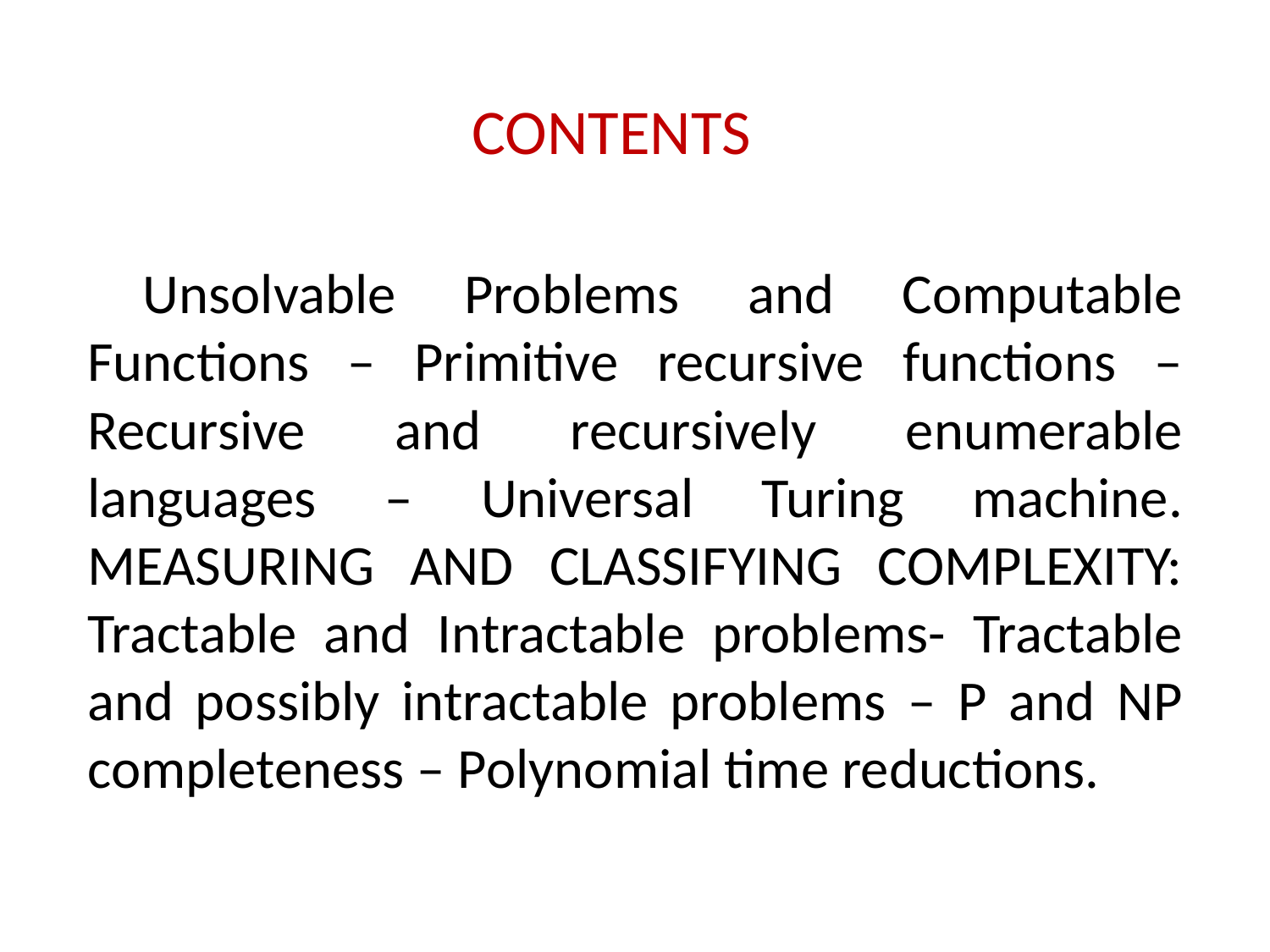

CONTENTS

 	Unsolvable Problems and Computable Functions – Primitive recursive functions – Recursive and recursively enumerable languages – Universal Turing machine. MEASURING AND CLASSIFYING COMPLEXITY: Tractable and Intractable problems- Tractable and possibly intractable problems – P and NP completeness – Polynomial time reductions.